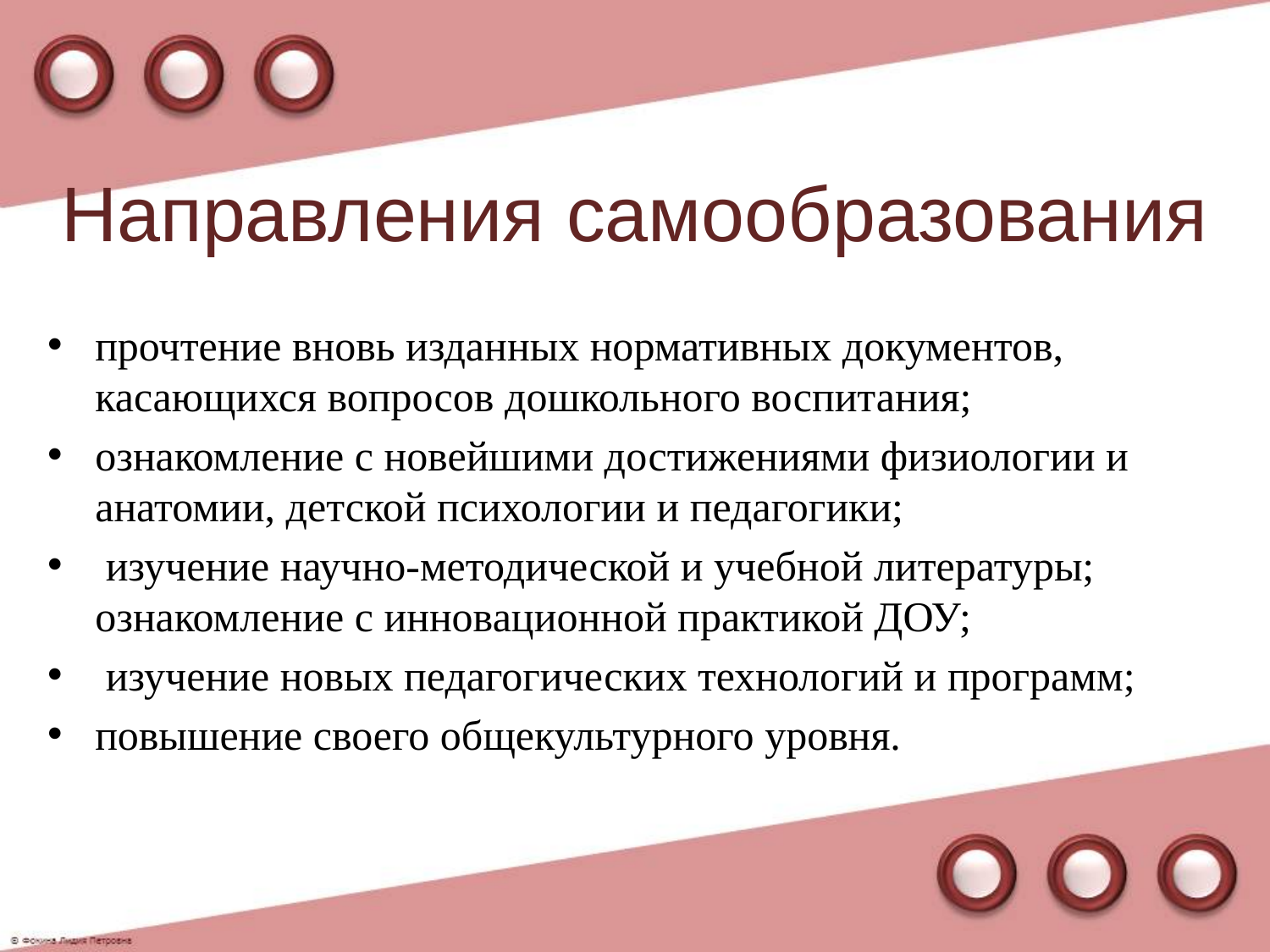

# Направления самообразования
прочтение вновь изданных нормативных документов, касающихся вопросов дошкольного воспитания;
ознакомление с новейшими достижениями физиологии и анатомии, детской психологии и педагогики;
 изучение научно-методической и учебной литературы; ознакомление с инновационной практикой ДОУ;
 изучение новых педагогических технологий и программ;
повышение своего общекультурного уровня.